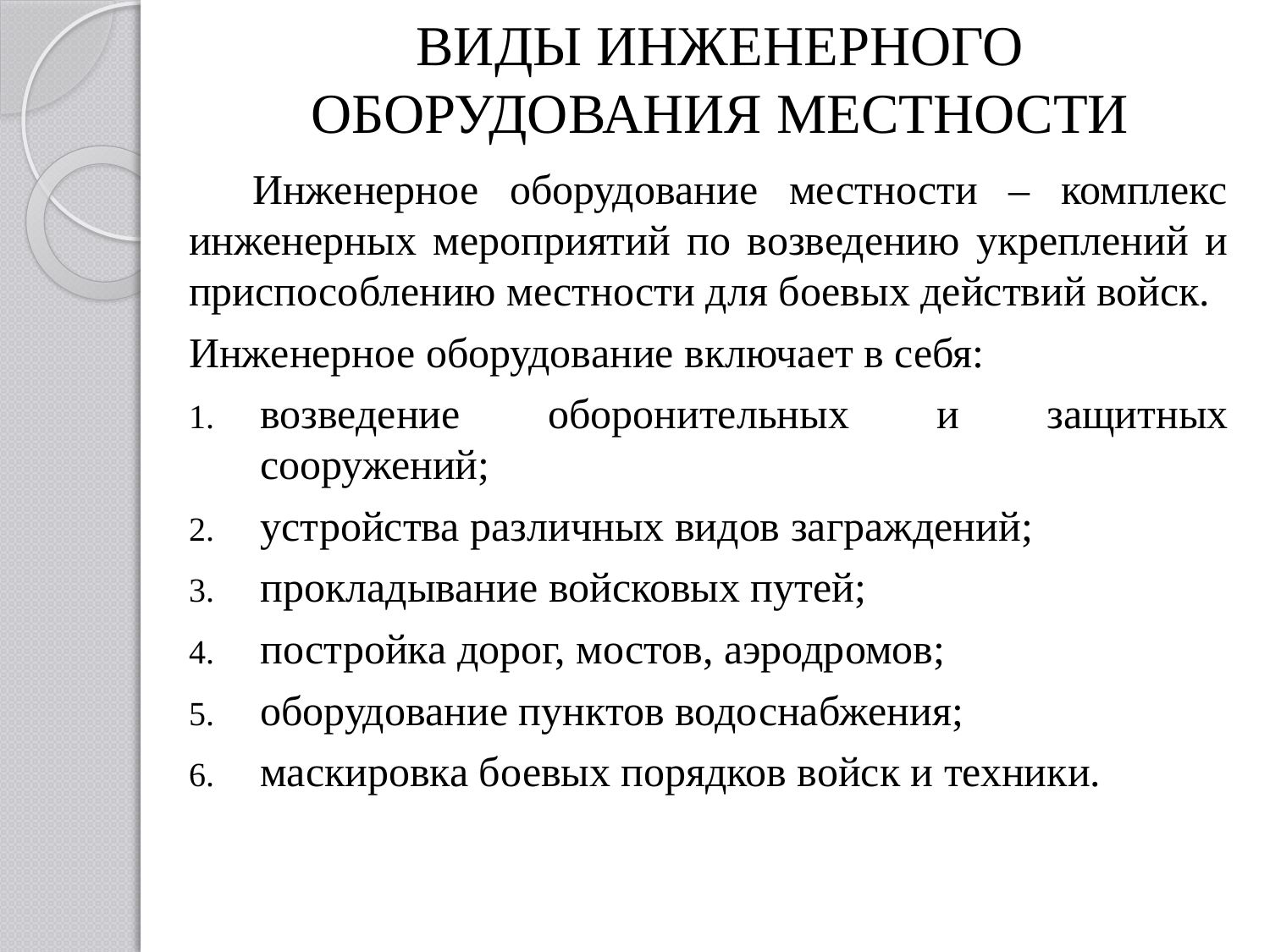

# ВИДЫ ИНЖЕНЕРНОГО ОБОРУДОВАНИЯ МЕСТНОСТИ
Инженерное оборудование местности – комплекс инженерных мероприятий по возведению укреплений и приспособлению местности для боевых действий войск.
Инженерное оборудование включает в себя:
возведение оборонительных и защитных сооружений;
устройства различных видов заграждений;
прокладывание войсковых путей;
постройка дорог, мостов, аэродромов;
оборудование пунктов водоснабжения;
маскировка боевых порядков войск и техники.